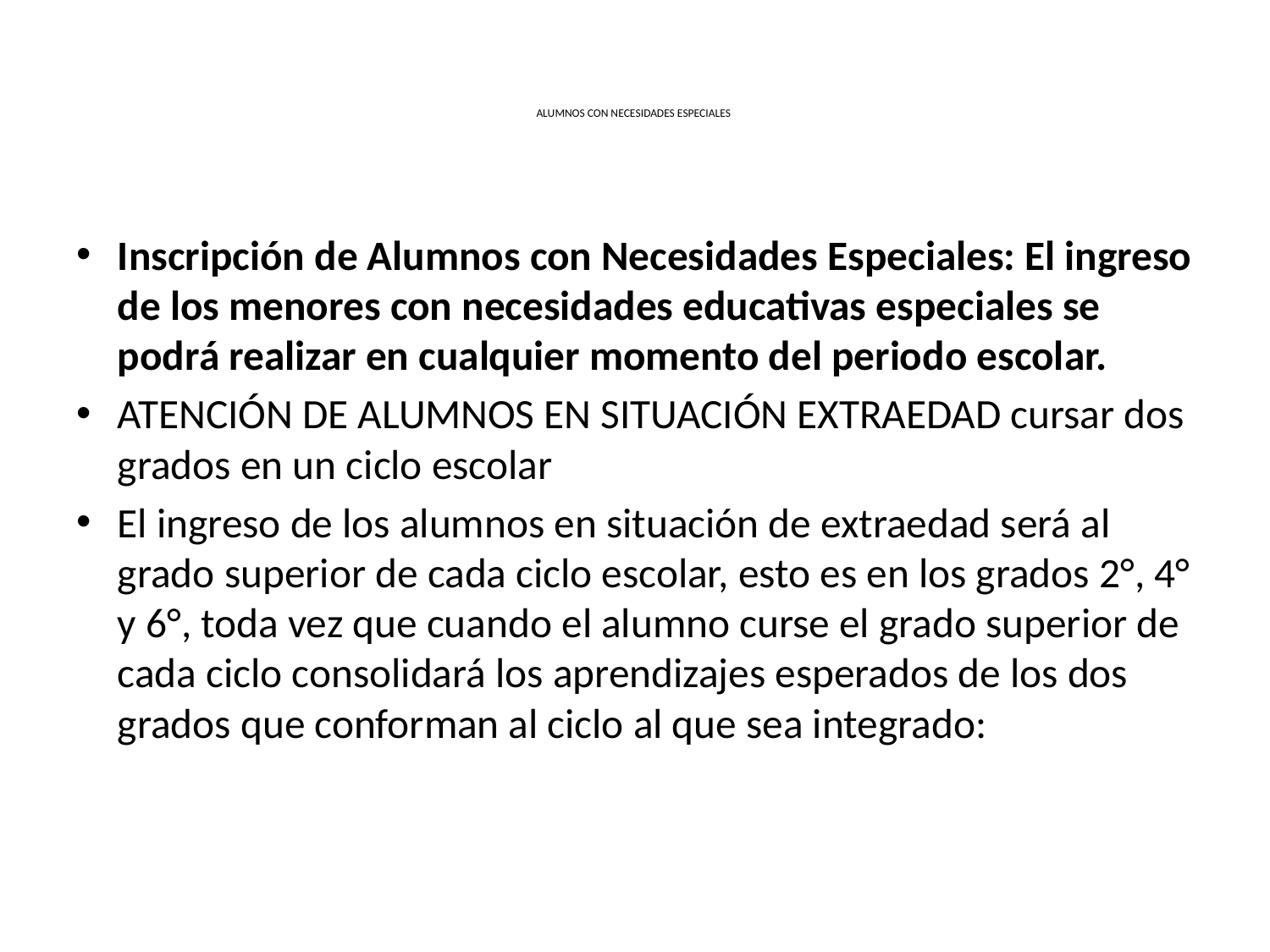

# ALUMNOS CON NECESIDADES ESPECIALES
Inscripción de Alumnos con Necesidades Especiales: El ingreso de los menores con necesidades educativas especiales se podrá realizar en cualquier momento del periodo escolar.
ATENCIÓN DE ALUMNOS EN SITUACIÓN EXTRAEDAD cursar dos grados en un ciclo escolar
El ingreso de los alumnos en situación de extraedad será al grado superior de cada ciclo escolar, esto es en los grados 2°, 4° y 6°, toda vez que cuando el alumno curse el grado superior de cada ciclo consolidará los aprendizajes esperados de los dos grados que conforman al ciclo al que sea integrado: